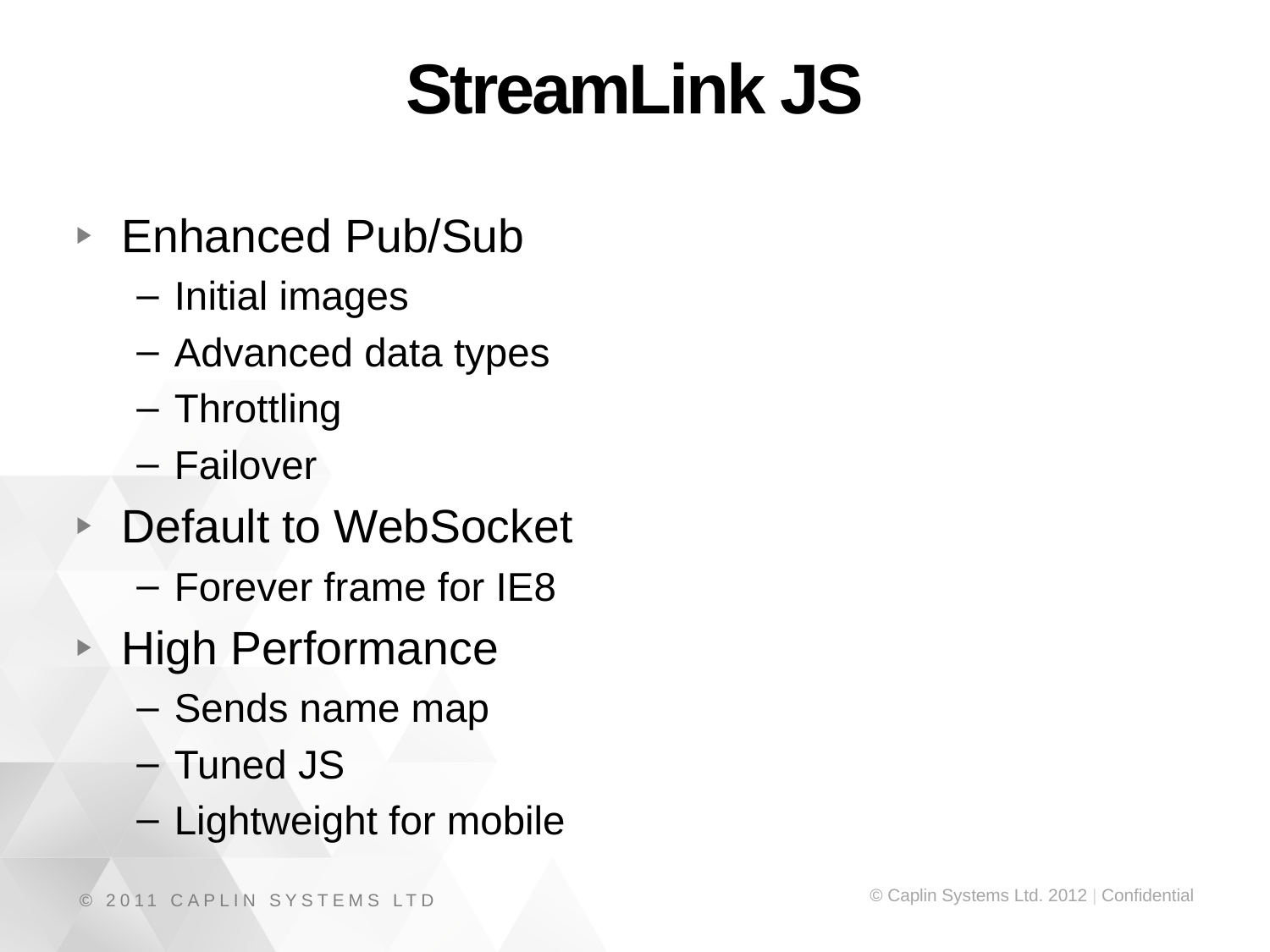

StreamLink JS
Enhanced Pub/Sub
Initial images
Advanced data types
Throttling
Failover
Default to WebSocket
Forever frame for IE8
High Performance
Sends name map
Tuned JS
Lightweight for mobile

© 2011 CAPLIN SYSTEMS LTD